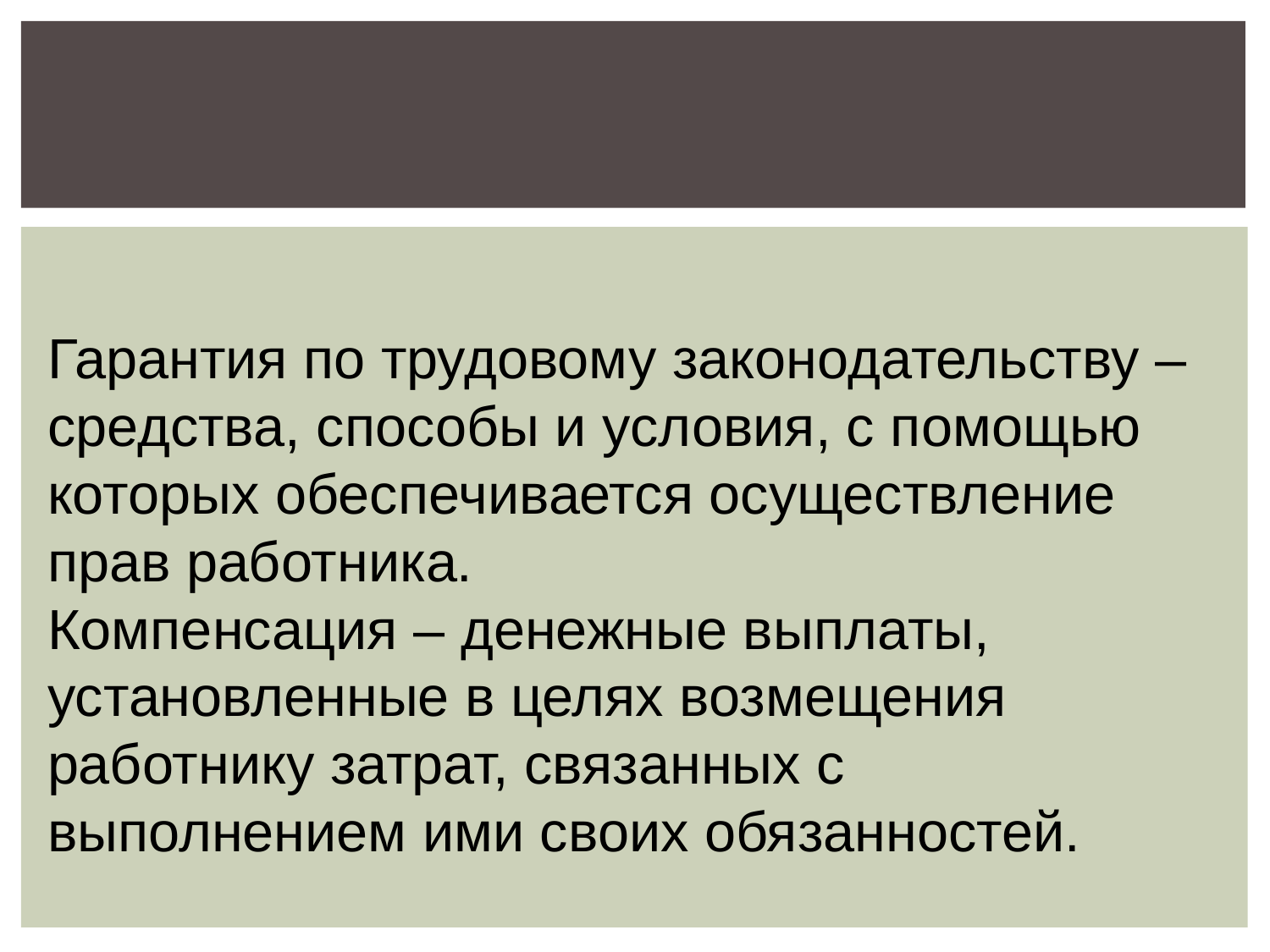

#
Гарантия по трудовому законодательству – средства, способы и условия, с помощью которых обеспечивается осуществление прав работника.
Компенсация – денежные выплаты, установленные в целях возмещения работнику затрат, связанных с выполнением ими своих обязанностей.